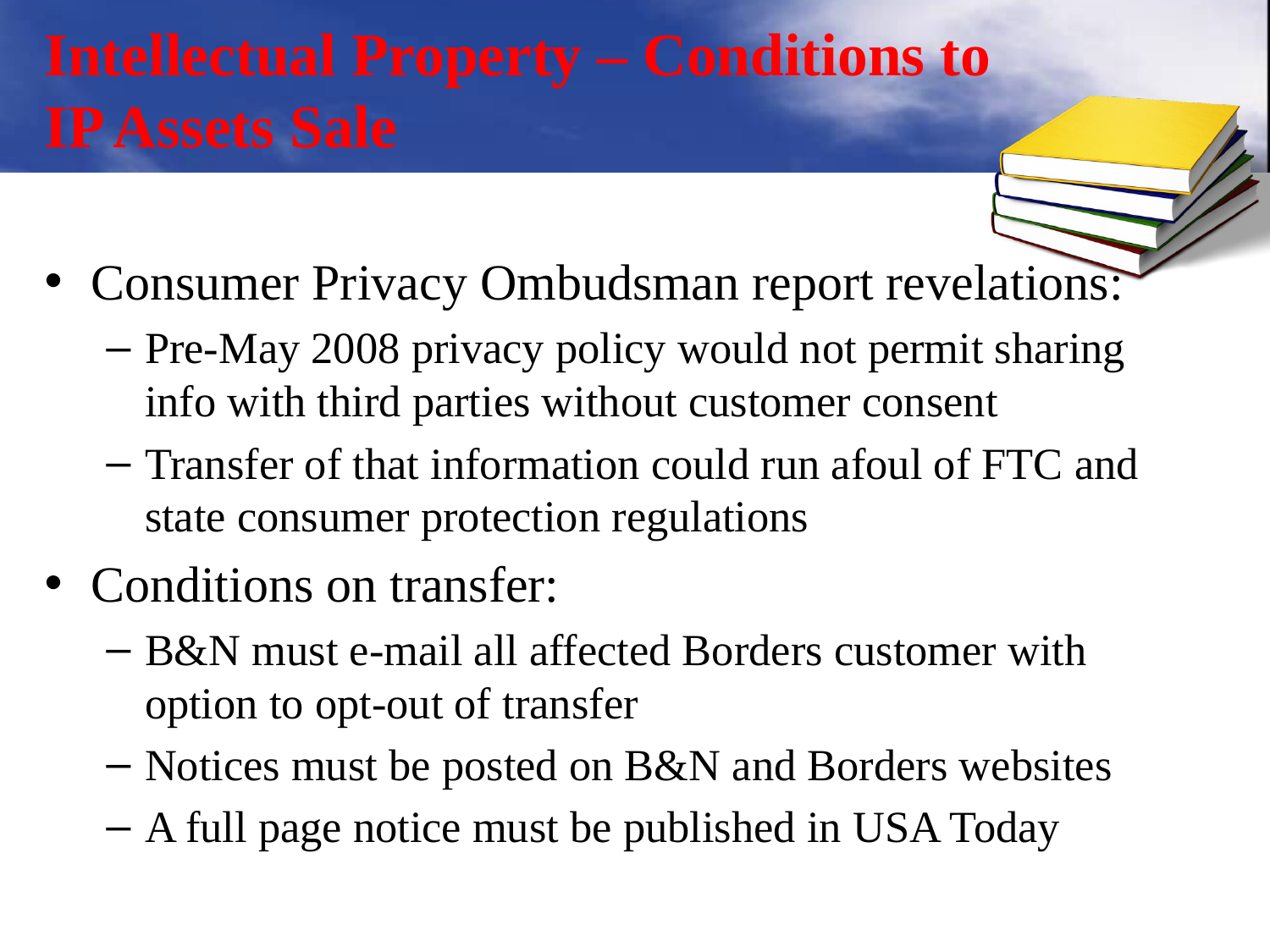

# Intellectual Property – Conditions to IP Assets Sale
Consumer Privacy Ombudsman report revelations:
Pre-May 2008 privacy policy would not permit sharing info with third parties without customer consent
Transfer of that information could run afoul of FTC and state consumer protection regulations
Conditions on transfer:
B&N must e-mail all affected Borders customer with option to opt-out of transfer
Notices must be posted on B&N and Borders websites
A full page notice must be published in USA Today